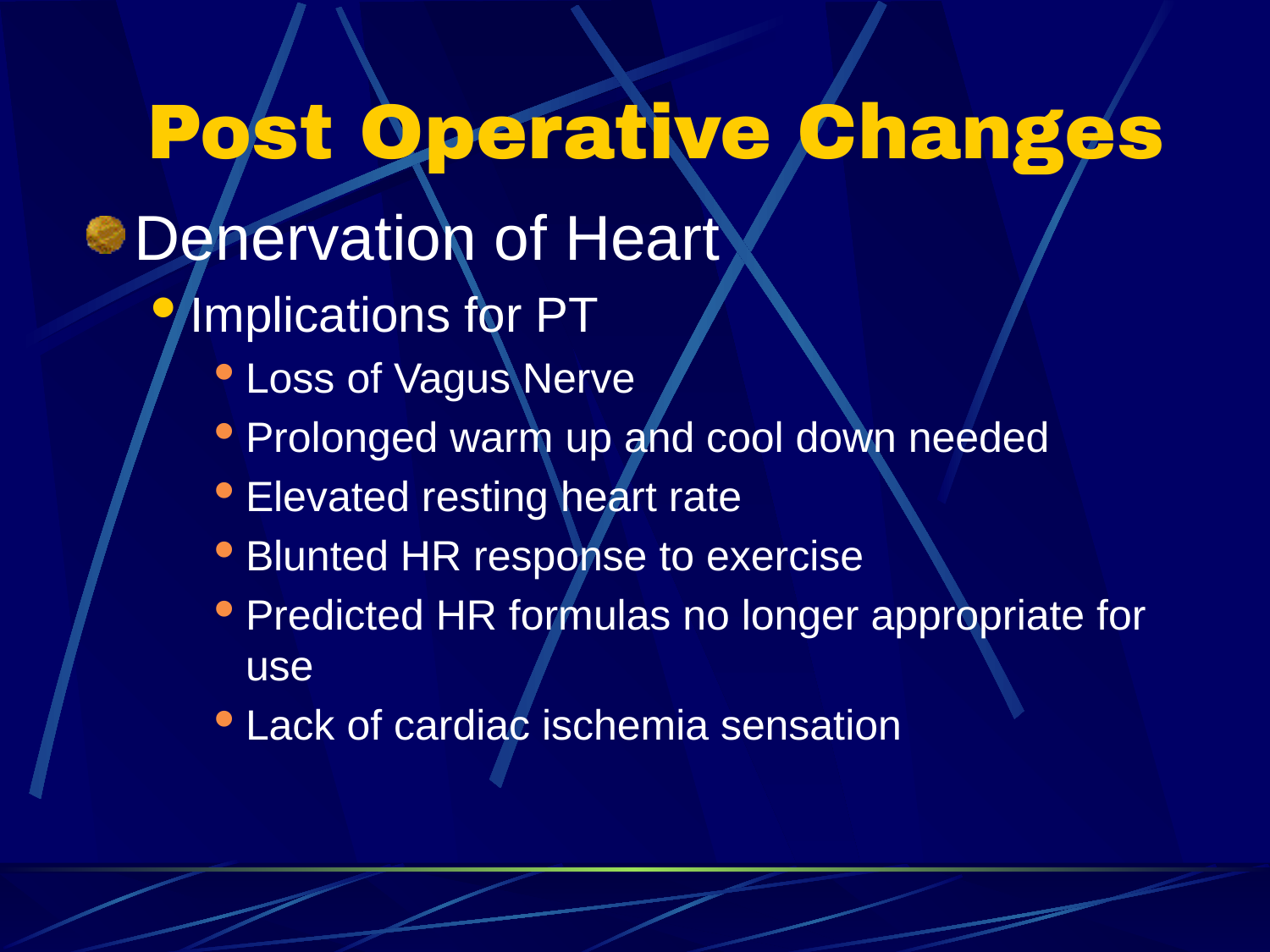

# Post Operative Changes
Denervation of Heart
Implications for PT
Loss of Vagus Nerve
Prolonged warm up and cool down needed
Elevated resting heart rate
Blunted HR response to exercise
Predicted HR formulas no longer appropriate for use
Lack of cardiac ischemia sensation